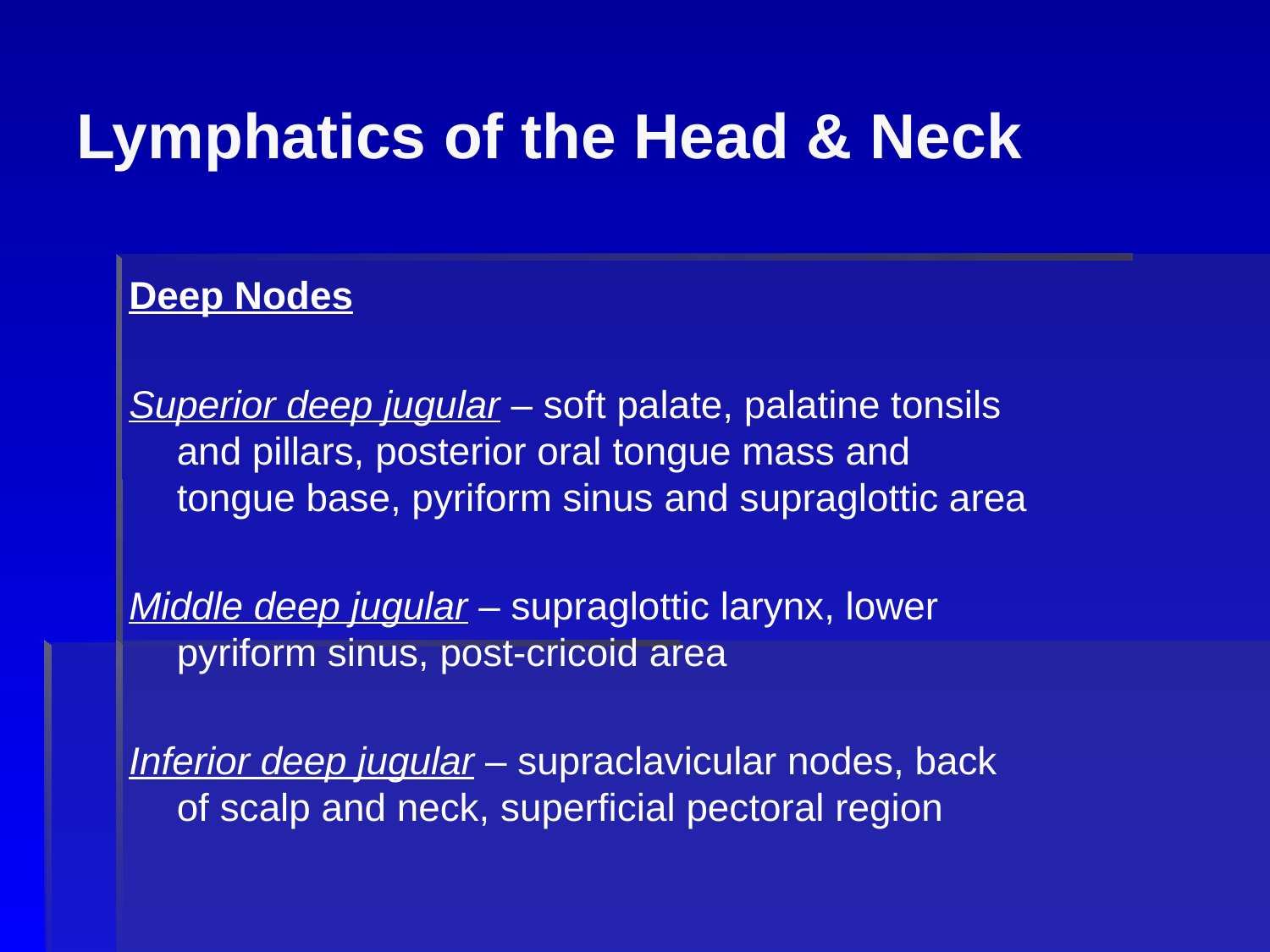

# Lymphatics of the Head & Neck
Deep Nodes

Superior deep jugular – soft palate, palatine tonsils and pillars, posterior oral tongue mass and tongue base, pyriform sinus and supraglottic area

Middle deep jugular – supraglottic larynx, lower pyriform sinus, post-cricoid area

Inferior deep jugular – supraclavicular nodes, back of scalp and neck, superficial pectoral region